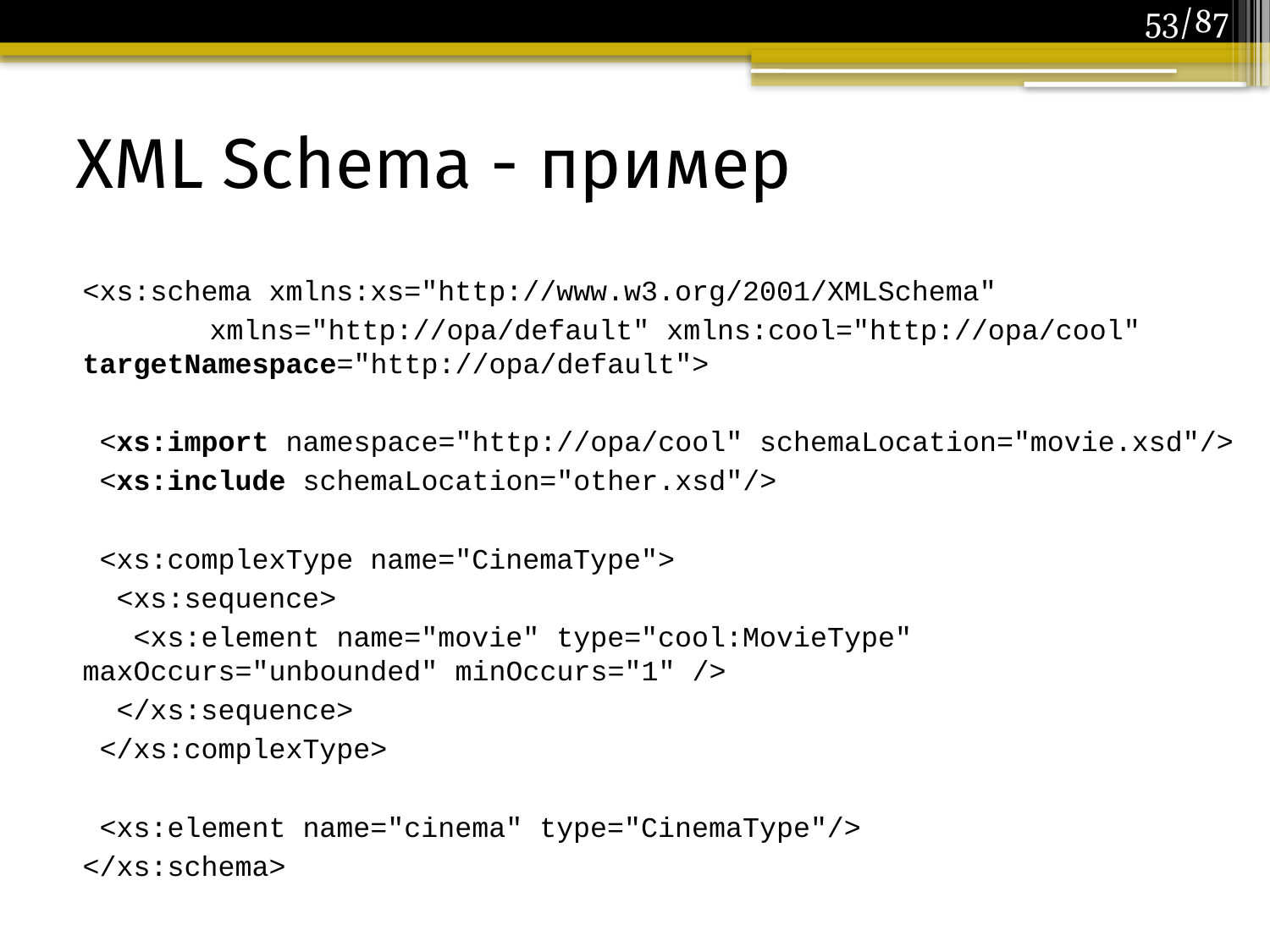

53/87
# XML Schema - пример
<xs:schema xmlns:xs="http://www.w3.org/2001/XMLSchema"
	xmlns="http://opa/default" xmlns:cool="http://opa/cool"  	targetNamespace="http://opa/default">

 <xs:import namespace="http://opa/cool" schemaLocation="movie.xsd"/>
 <xs:include schemaLocation="other.xsd"/>

 <xs:complexType name="CinemaType">
  <xs:sequence>
   <xs:element name="movie" type="cool:MovieType" maxOccurs="unbounded" minOccurs="1" />
  </xs:sequence>
 </xs:complexType>

 <xs:element name="cinema" type="CinemaType"/>
</xs:schema>